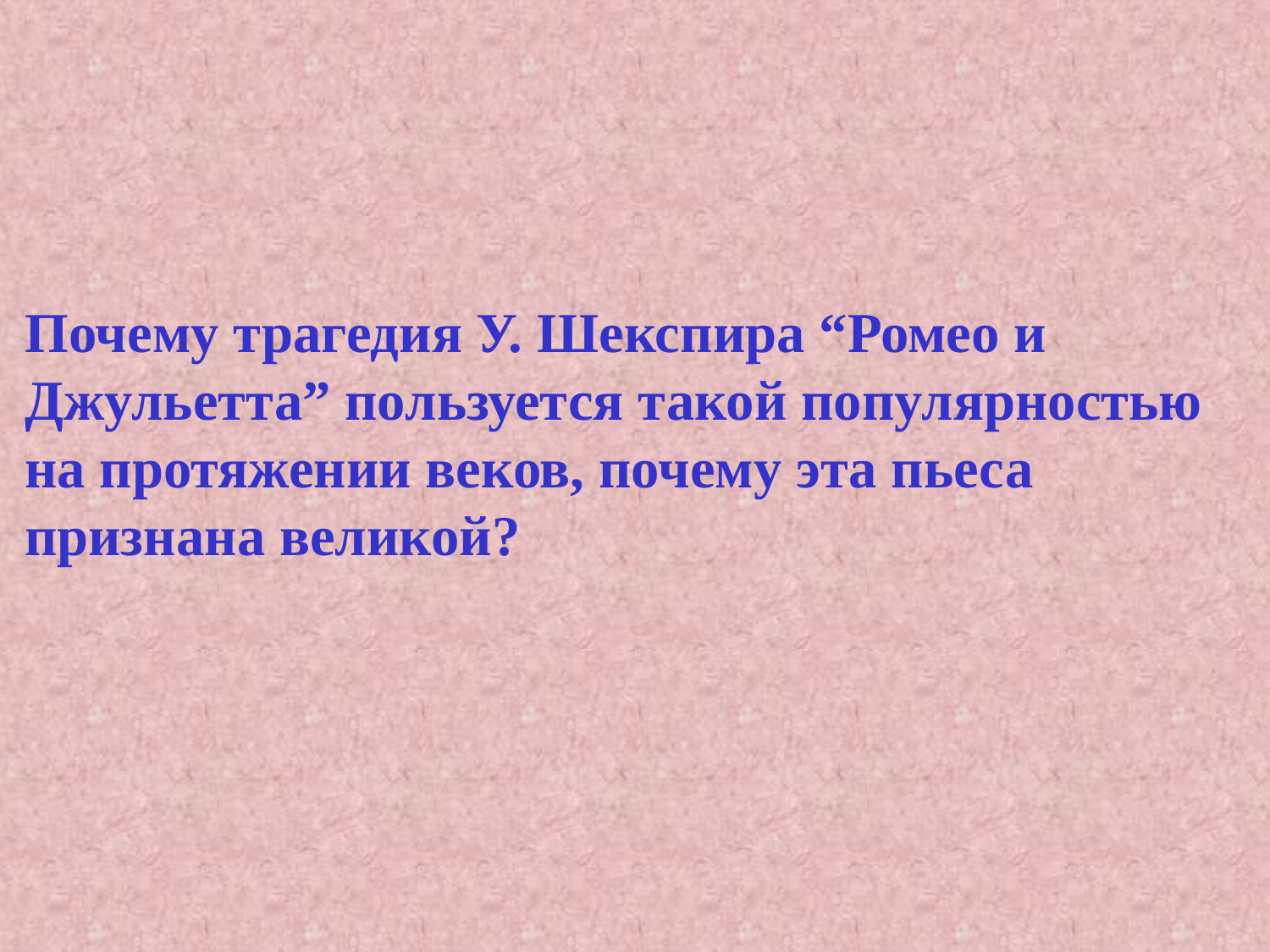

Почему трагедия У. Шекспира “Ромео и Джульетта” пользуется такой популярностью на протяжении веков, почему эта пьеса признана великой?